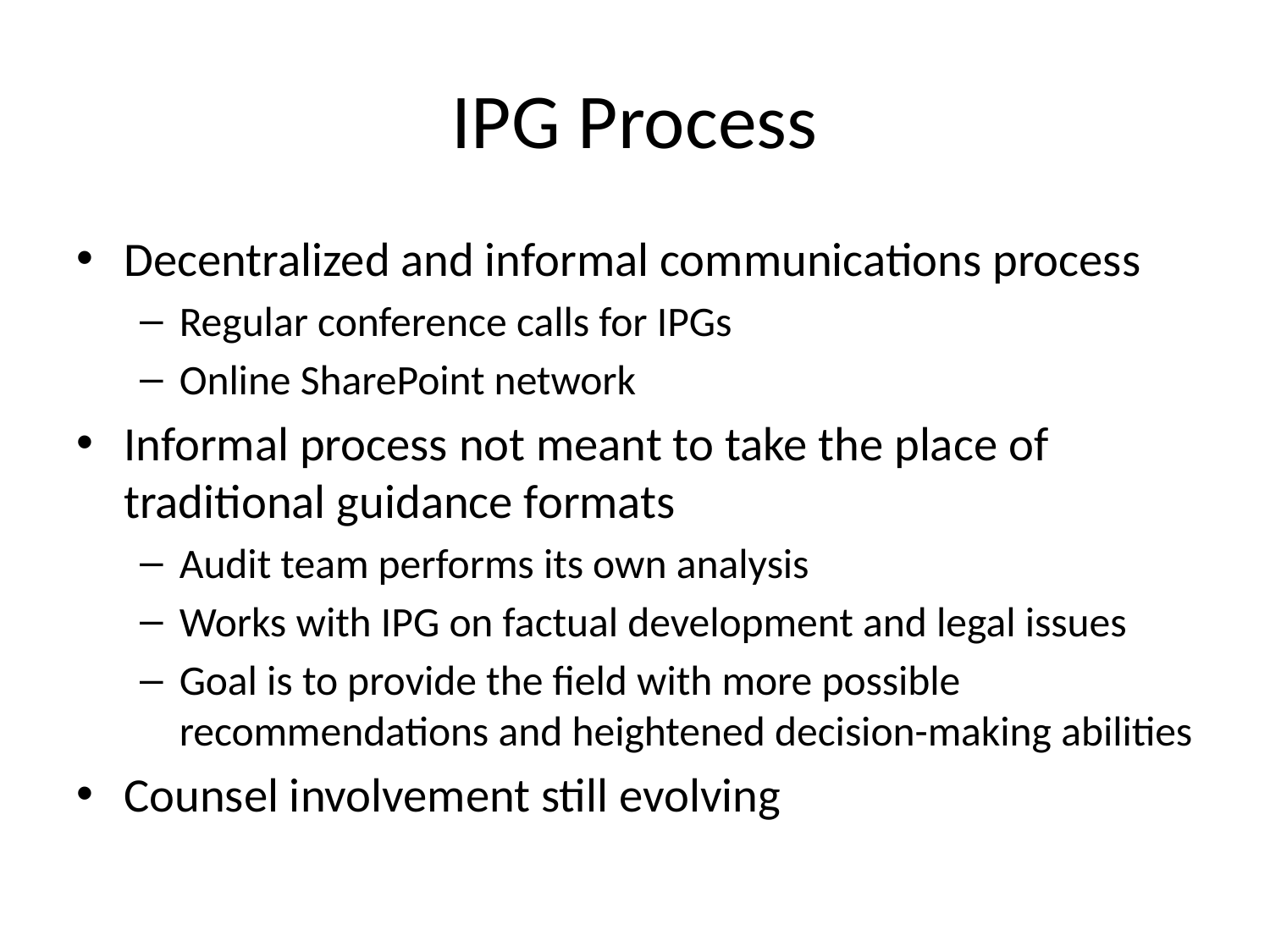

# IPG Process
Decentralized and informal communications process
Regular conference calls for IPGs
Online SharePoint network
Informal process not meant to take the place of traditional guidance formats
Audit team performs its own analysis
Works with IPG on factual development and legal issues
Goal is to provide the field with more possible recommendations and heightened decision-making abilities
Counsel involvement still evolving